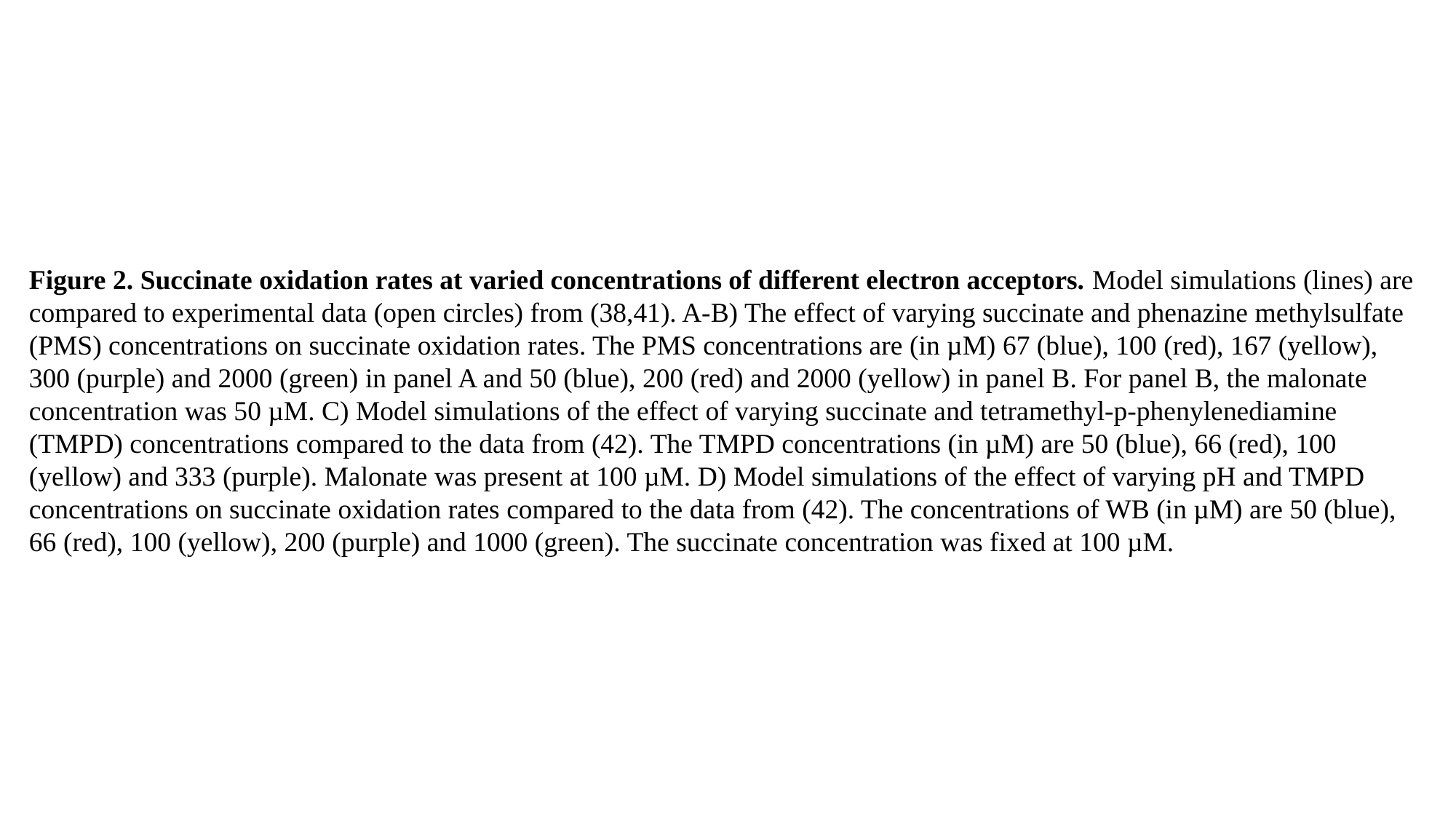

Figure 2. Succinate oxidation rates at varied concentrations of different electron acceptors. Model simulations (lines) are compared to experimental data (open circles) from (38,41). A-B) The effect of varying succinate and phenazine methylsulfate (PMS) concentrations on succinate oxidation rates. The PMS concentrations are (in µM) 67 (blue), 100 (red), 167 (yellow), 300 (purple) and 2000 (green) in panel A and 50 (blue), 200 (red) and 2000 (yellow) in panel B. For panel B, the malonate concentration was 50 µM. C) Model simulations of the effect of varying succinate and tetramethyl-p-phenylenediamine (TMPD) concentrations compared to the data from (42). The TMPD concentrations (in µM) are 50 (blue), 66 (red), 100 (yellow) and 333 (purple). Malonate was present at 100 µM. D) Model simulations of the effect of varying pH and TMPD concentrations on succinate oxidation rates compared to the data from (42). The concentrations of WB (in µM) are 50 (blue), 66 (red), 100 (yellow), 200 (purple) and 1000 (green). The succinate concentration was fixed at 100 µM.